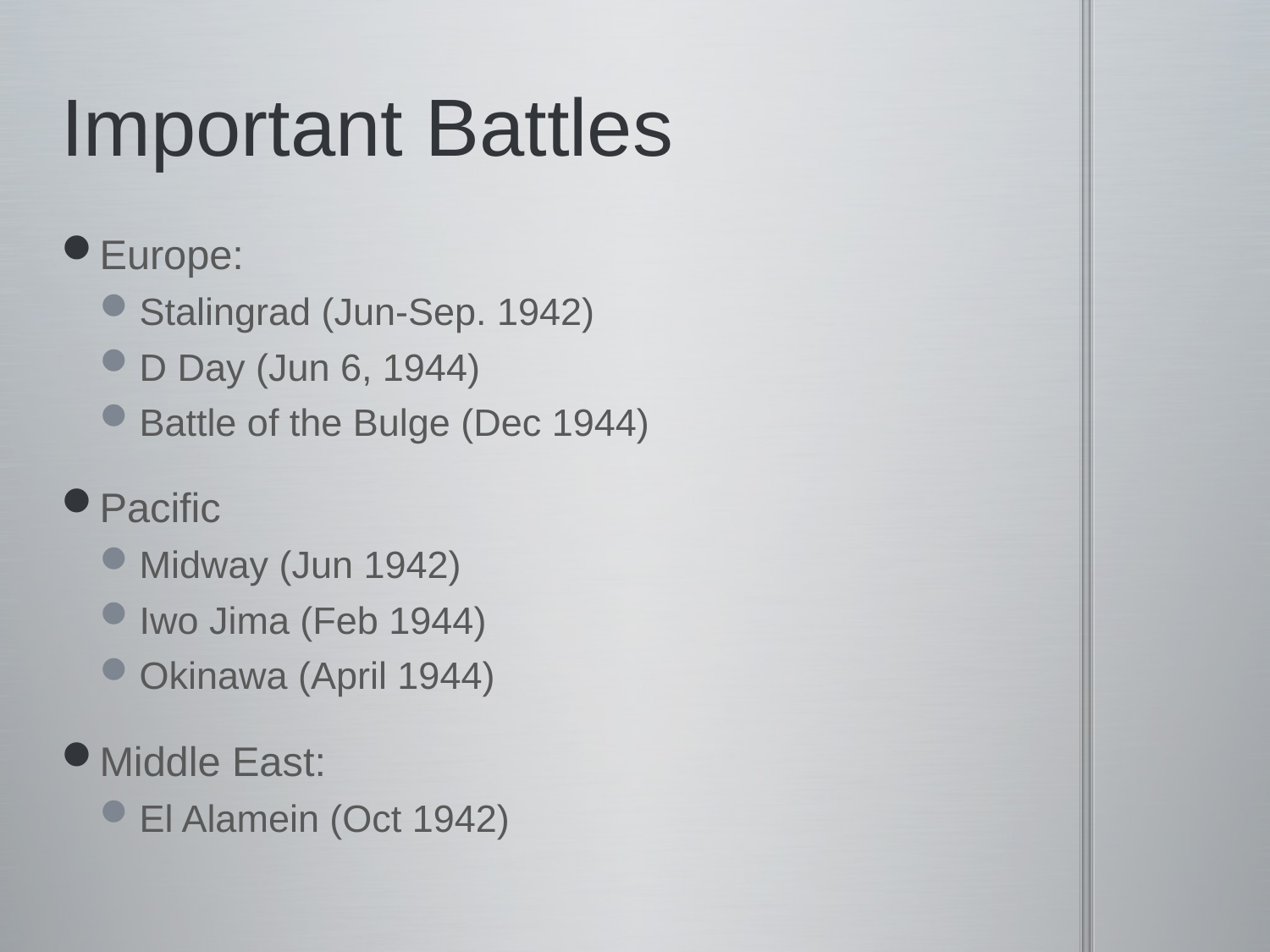

# Important Battles
Europe:
Stalingrad (Jun-Sep. 1942)
D Day (Jun 6, 1944)
Battle of the Bulge (Dec 1944)
Pacific
Midway (Jun 1942)
Iwo Jima (Feb 1944)
Okinawa (April 1944)
Middle East:
El Alamein (Oct 1942)